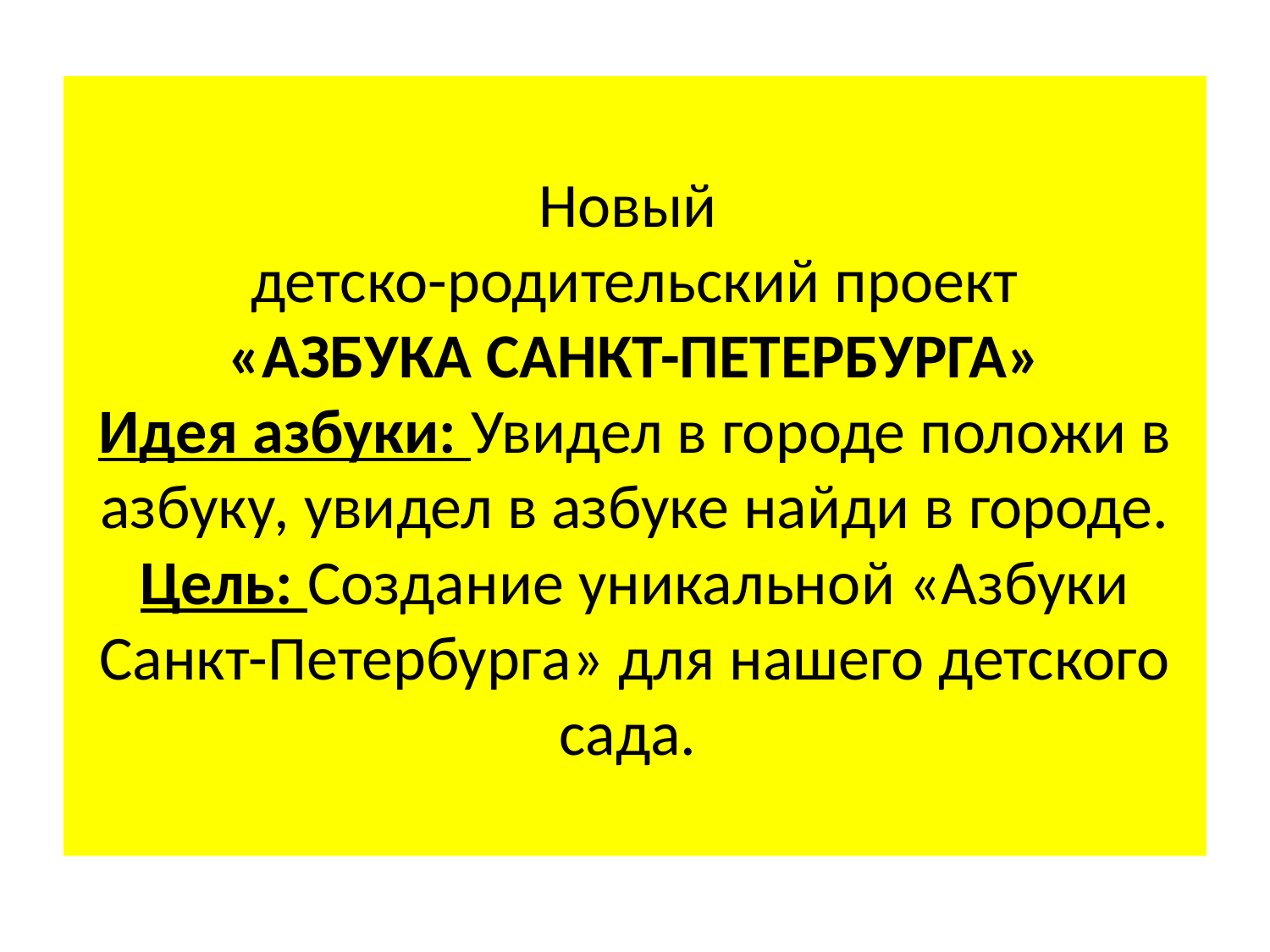

# Новый детско-родительский проект «АЗБУКА САНКТ-ПЕТЕРБУРГА» Идея азбуки: Увидел в городе положи в азбуку, увидел в азбуке найди в городе. Цель: Создание уникальной «Азбуки Санкт-Петербурга» для нашего детского сада.